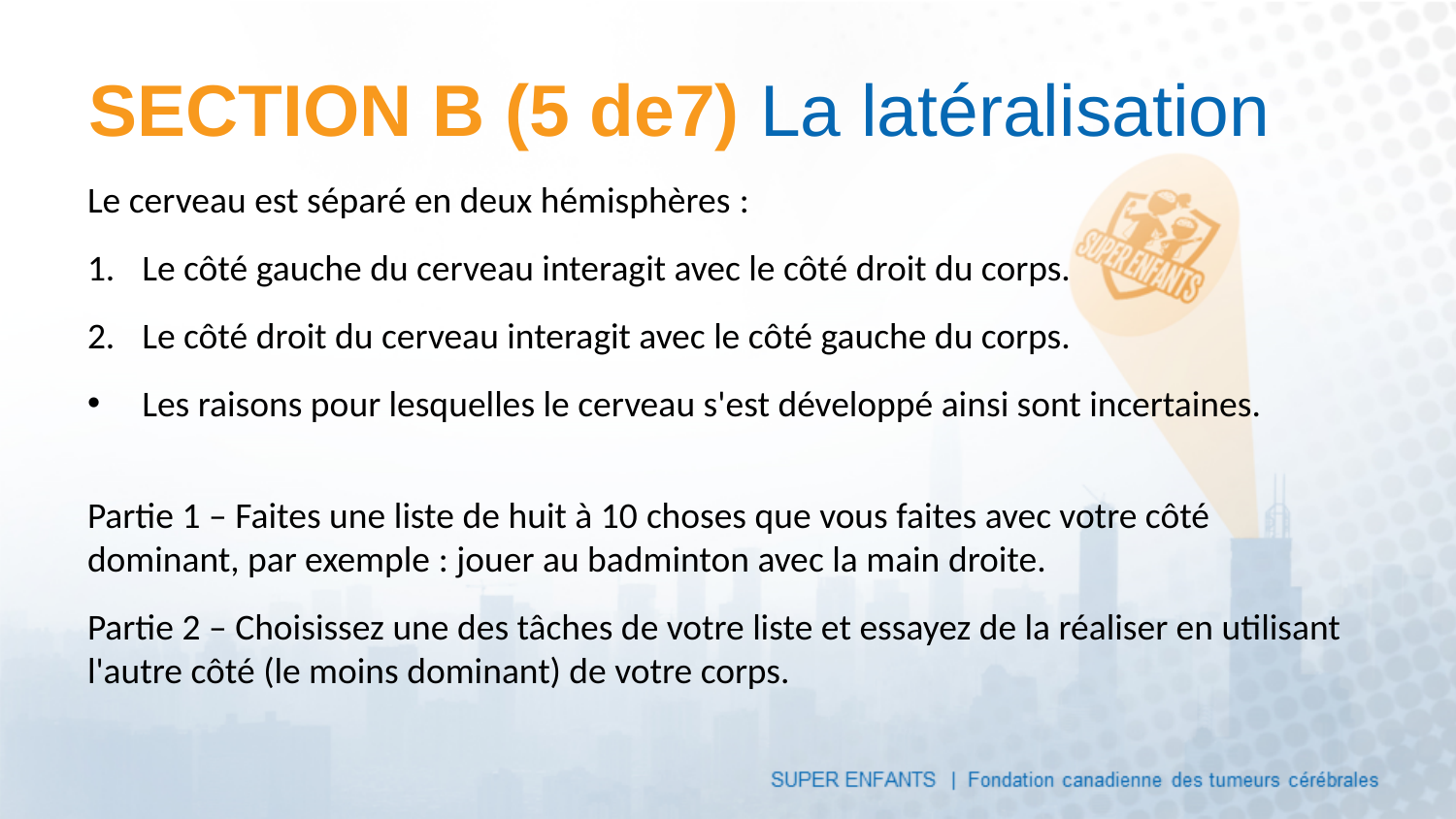

# SECTION B (5 de7) La latéralisation
Le cerveau est séparé en deux hémisphères :
Le côté gauche du cerveau interagit avec le côté droit du corps.
Le côté droit du cerveau interagit avec le côté gauche du corps.
Les raisons pour lesquelles le cerveau s'est développé ainsi sont incertaines.
Partie 1 – Faites une liste de huit à 10 choses que vous faites avec votre côté dominant, par exemple : jouer au badminton avec la main droite.
Partie 2 – Choisissez une des tâches de votre liste et essayez de la réaliser en utilisant l'autre côté (le moins dominant) de votre corps.